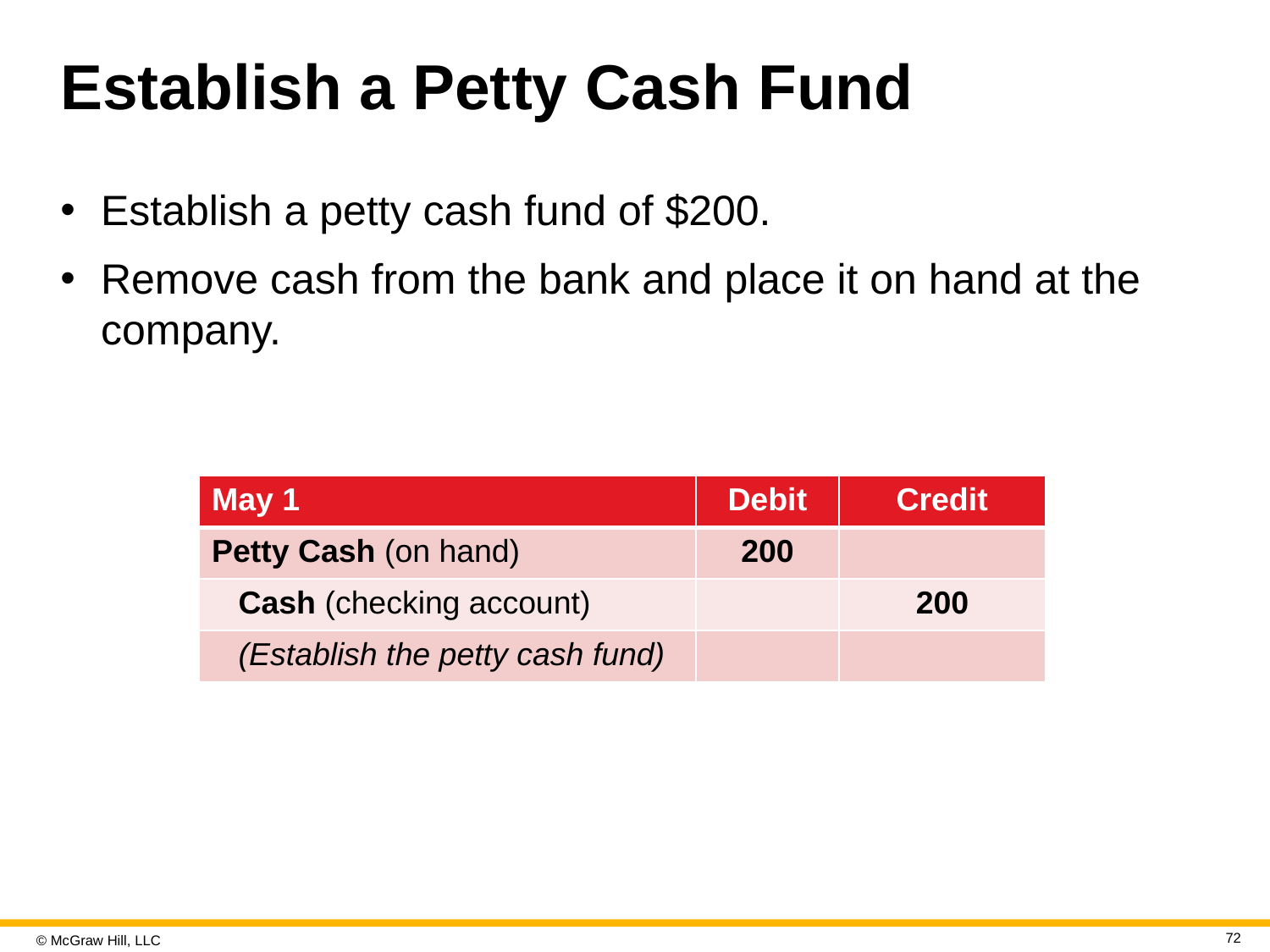

# Establish a Petty Cash Fund
Establish a petty cash fund of $200.
Remove cash from the bank and place it on hand at the company.
| May 1 | Debit | Credit |
| --- | --- | --- |
| Petty Cash (on hand) | 200 |  |
| Cash (checking account) |  | 200 |
| (Establish the petty cash fund) |  |  |
72